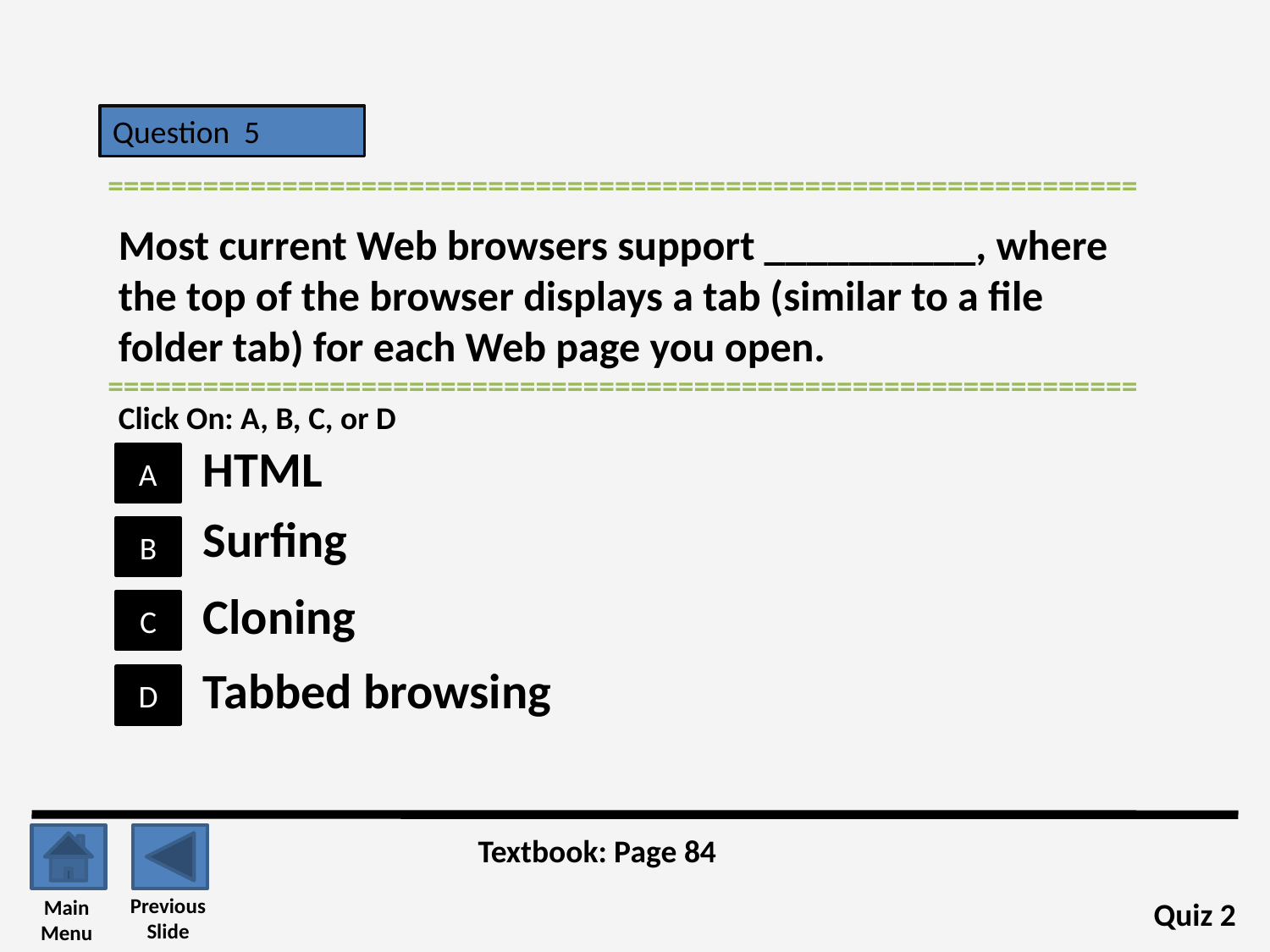

Question  5
=================================================================
Most current Web browsers support __________, where the top of the browser displays a tab (similar to a file folder tab) for each Web page you open.
=================================================================
Click On: A, B, C, or D

HTML
A
Surfing
B
Cloning
C
Tabbed browsing
D

Textbook: Page 84
Previous
Slide
Main
Menu
Quiz 2